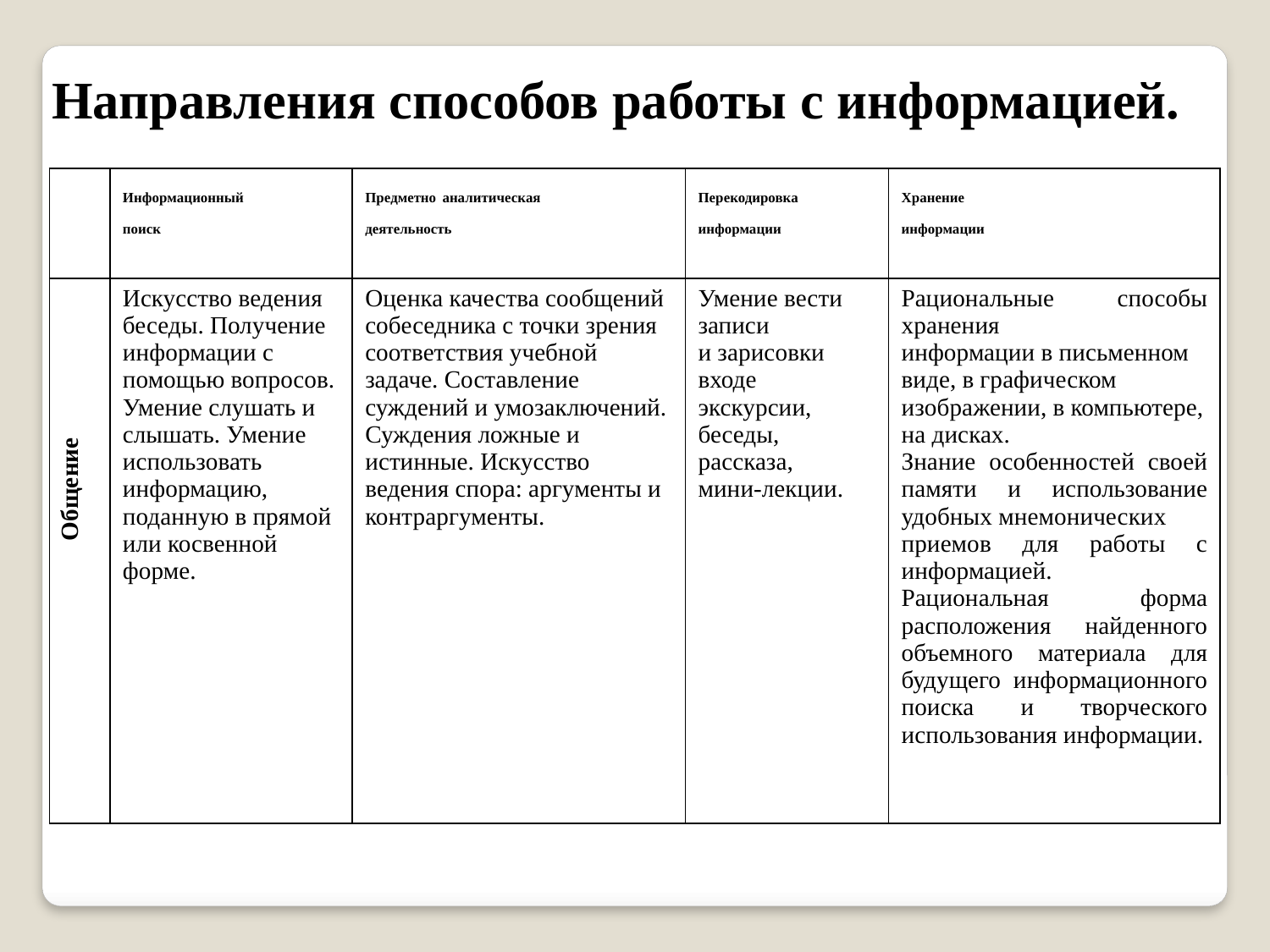

Направления способов работы с информацией.
|  | Информационный поиск | Предметно аналитическая деятельность | Перекодировка информации | Хранение информации |
| --- | --- | --- | --- | --- |
| Общение | Искусство ведения беседы. Получение информации с помощью вопросов. Умение слушать и слышать. Умение использовать информацию, поданную в прямой или косвенной форме. | Оценка качества сообщений собеседника с точки зрения соответствия учебной задаче. Составление суждений и умозаключений. Суждения ложные и истинные. Искусство ведения спора: аргументы и контраргументы. | Умение вести записи и зарисовки входе экскурсии, беседы, рассказа, мини-лекции. | Рациональные способы хранения информации в письменном виде, в графическом изображении, в компьютере, на дисках. Знание особенностей своей памяти и использование удобных мнемонических приемов для работы с информацией. Рациональная форма расположения найденного объемного материала для будущего информационного поиска и творческого использования информации. |